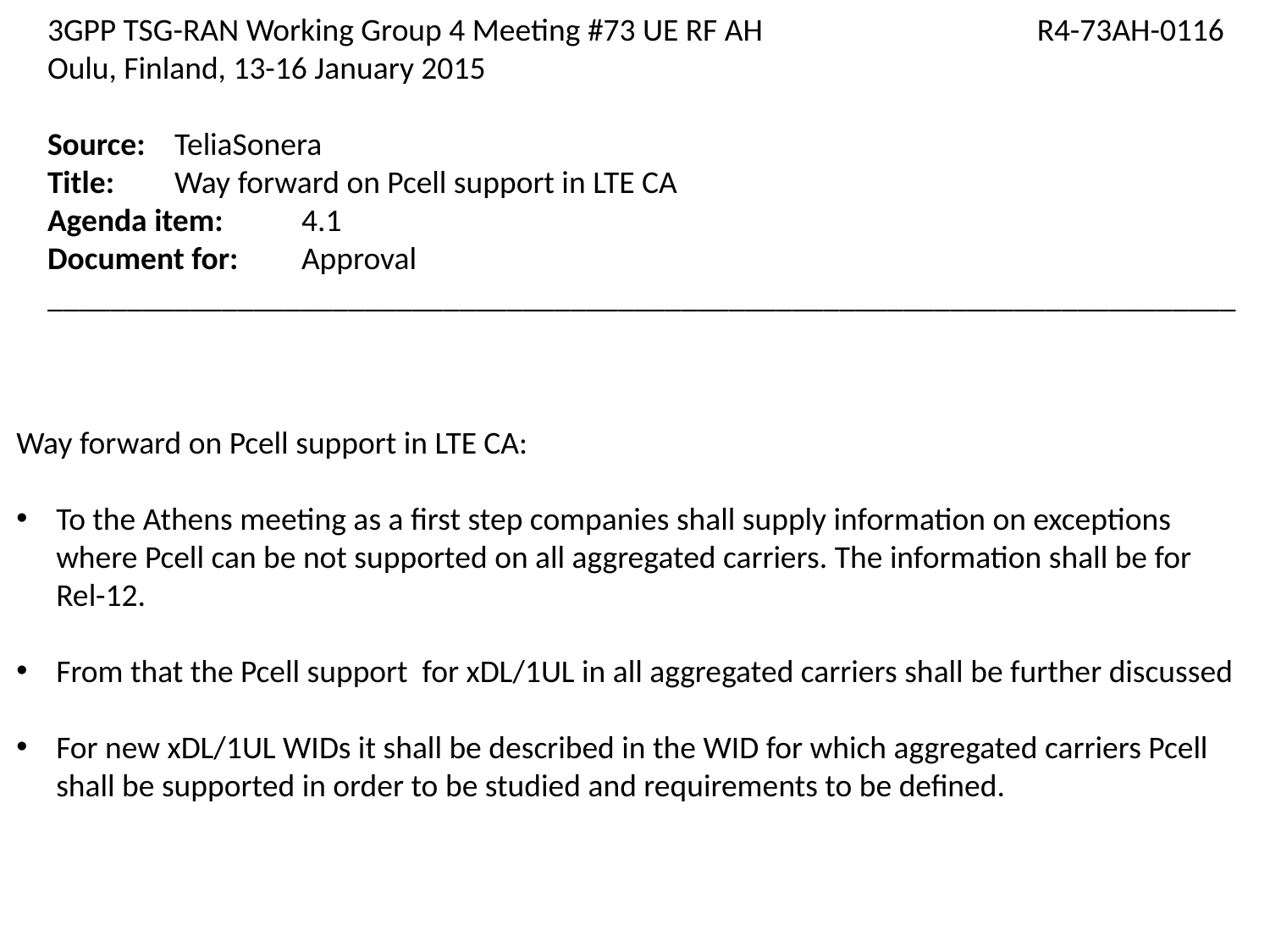

3GPP TSG-RAN Working Group 4 Meeting #73 UE RF AH                                      R4-73AH-0116 Oulu, Finland, 13-16 January 2015

Source:	TeliaSonera
Title:	Way forward on Pcell support in LTE CA
Agenda item:	4.1
Document for:	Approval
___________________________________________________________________________
Way forward on Pcell support in LTE CA:

To the Athens meeting as a first step companies shall supply information on exceptions where Pcell can be not supported on all aggregated carriers. The information shall be for Rel-12.

From that the Pcell support  for xDL/1UL in all aggregated carriers shall be further discussed

For new xDL/1UL WIDs it shall be described in the WID for which aggregated carriers Pcell shall be supported in order to be studied and requirements to be defined.